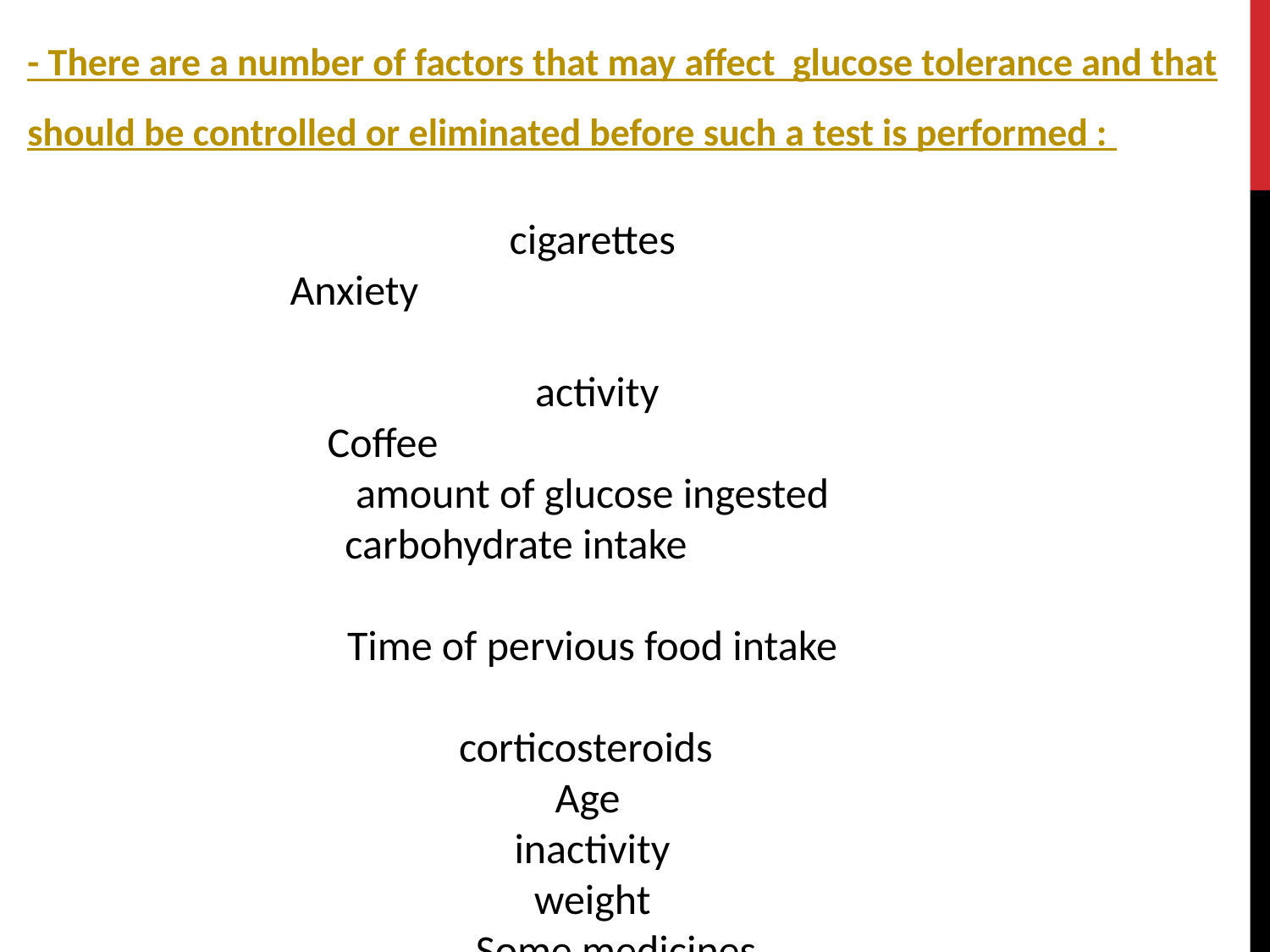

- There are a number of factors that may affect  glucose tolerance and that should be controlled or eliminated before such a test is performed :
cigarettes
Anxiety
 activity
    Coffee
amount of glucose ingested
      carbohydrate intake
      Time of pervious food intake
      corticosteroids
Age
inactivity
weight
      Some medicines